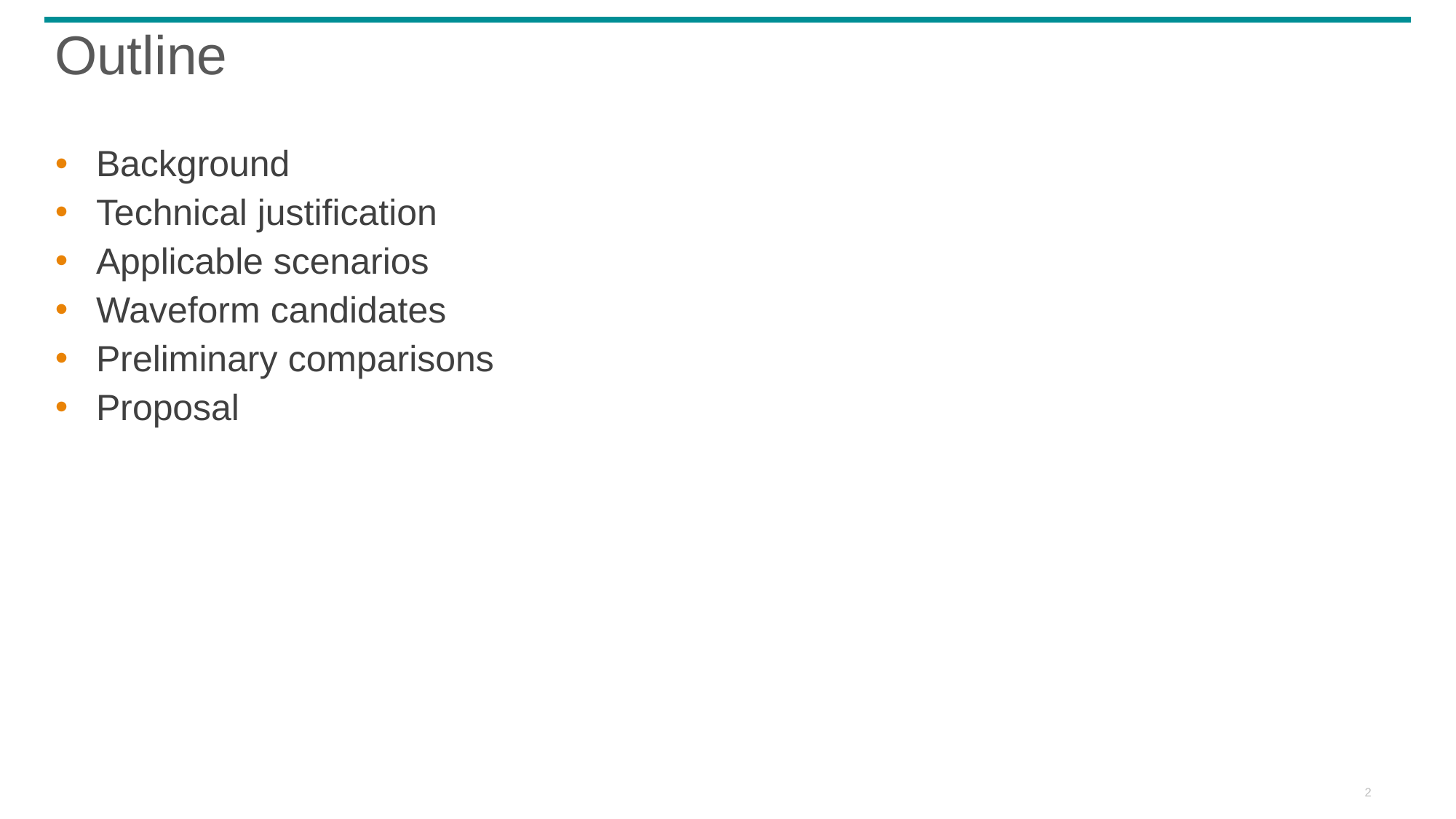

# Outline

Background
Technical justification
Applicable scenarios
Waveform candidates
Preliminary comparisons
Proposal